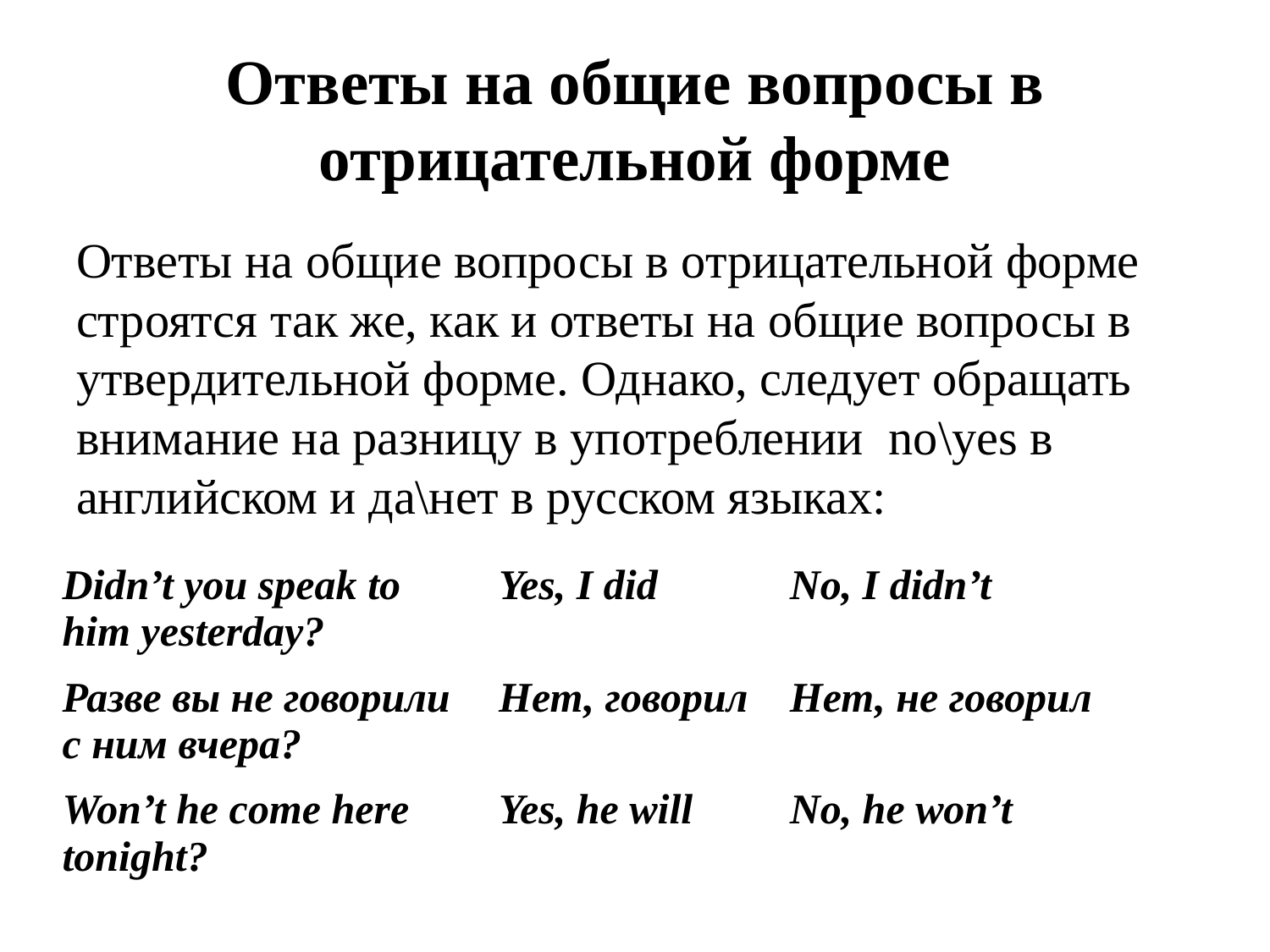

# Ответы на общие вопросы в отрицательной форме
Ответы на общие вопросы в отрицательной форме строятся так же, как и ответы на общие вопросы в утвердительной форме. Однако, следует обращать внимание на разницу в употреблении  no\yes в английском и да\нет в русском языках:

| Didn’t you speak to him yesterday? | Yes, I did | No, I didn’t |
| --- | --- | --- |
| Разве вы не говорили с ним вчера? | Нет, говорил | Нет, не говорил |
| Won’t he come here tonight? | Yes, he will | No, he won’t |